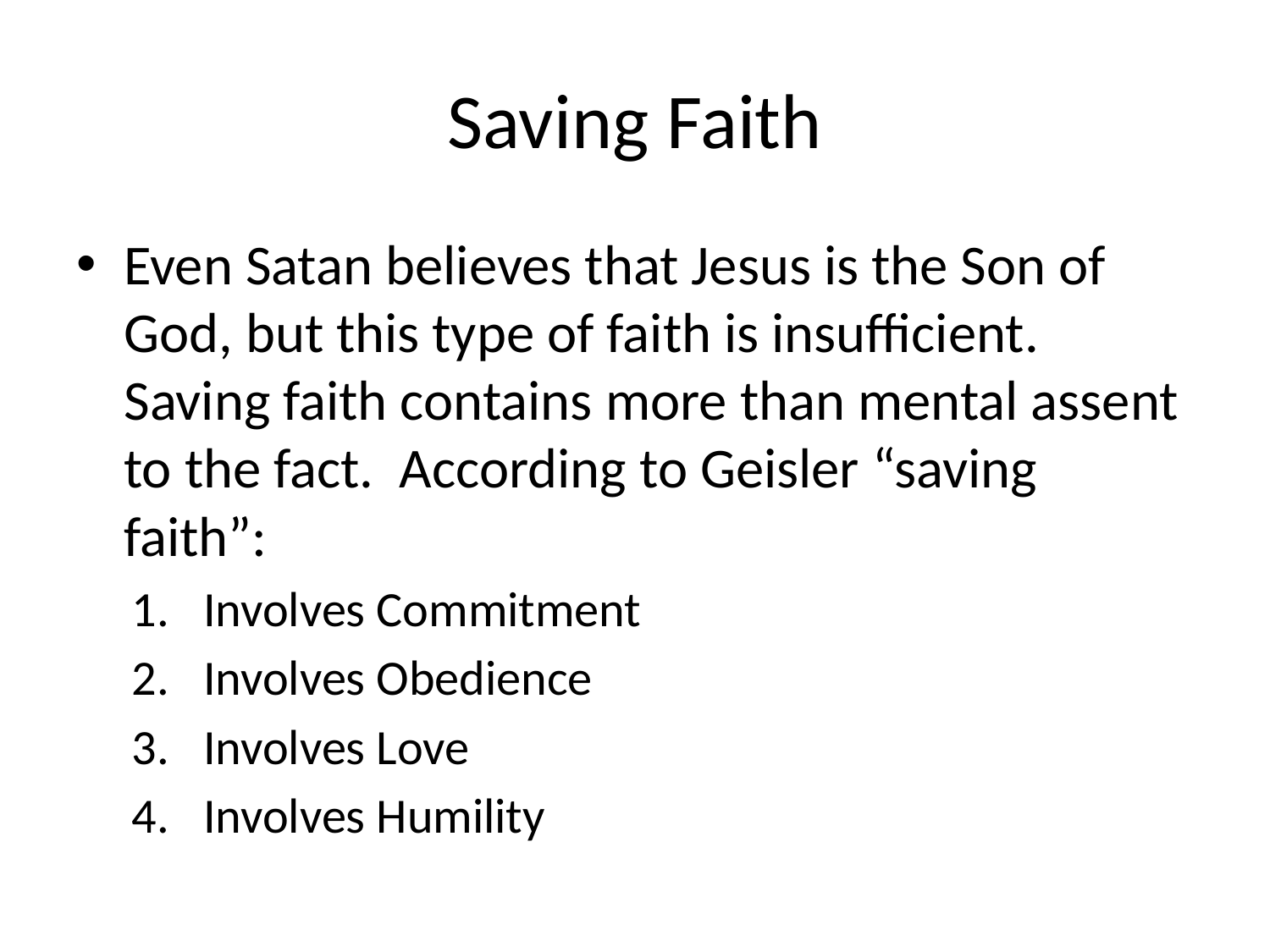

# Saving Faith
Even Satan believes that Jesus is the Son of God, but this type of faith is insufficient.  Saving faith contains more than mental assent to the fact.  According to Geisler “saving faith”:
Involves Commitment
Involves Obedience
Involves Love
Involves Humility